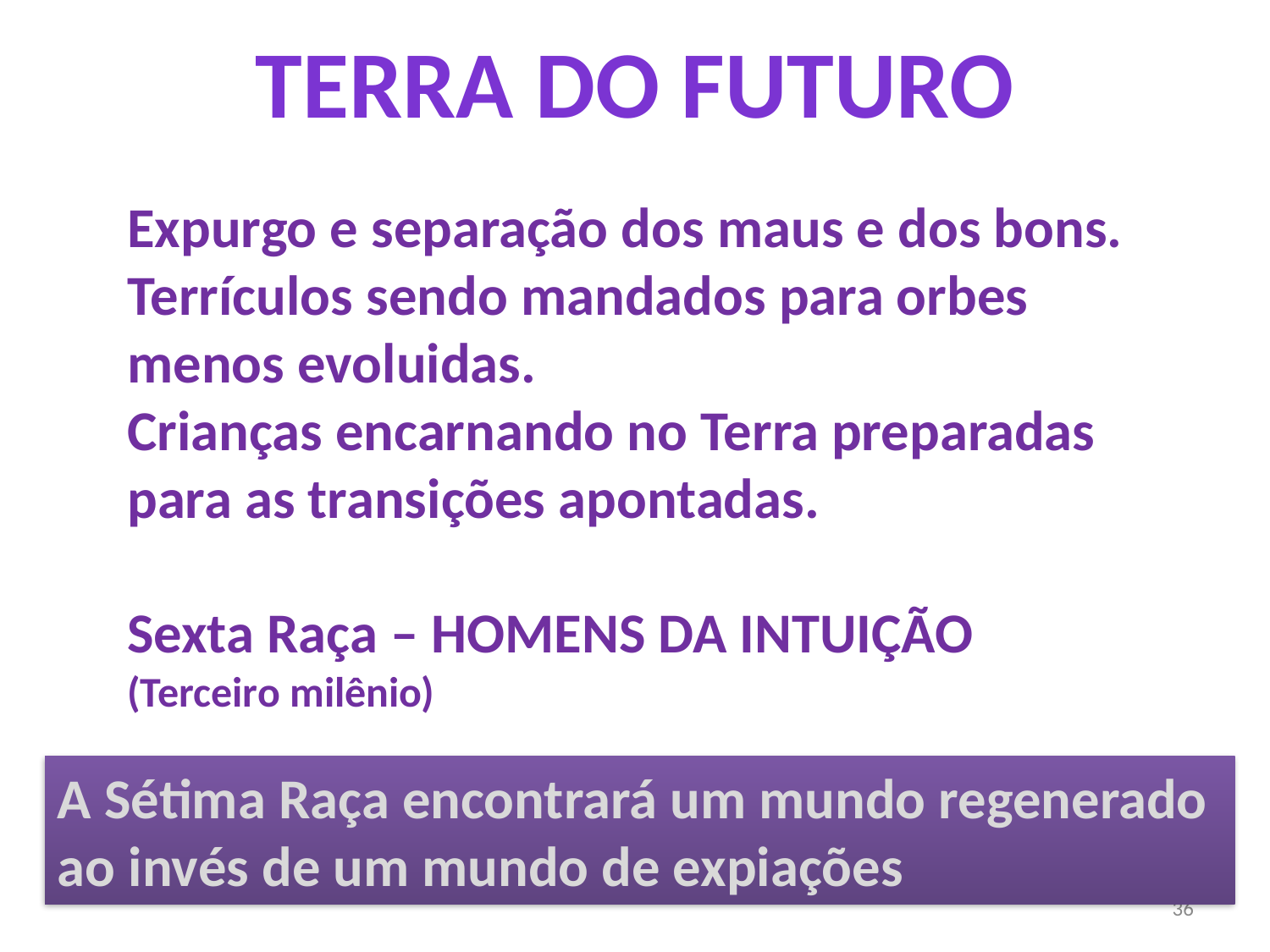

TERRA DO FUTURO
Expurgo e separação dos maus e dos bons.
Terrículos sendo mandados para orbes menos evoluidas.
Crianças encarnando no Terra preparadas para as transições apontadas.

Sexta Raça – HOMENS DA INTUIÇÃO
(Terceiro milênio)
A Sétima Raça encontrará um mundo regenerado ao invés de um mundo de expiações
36